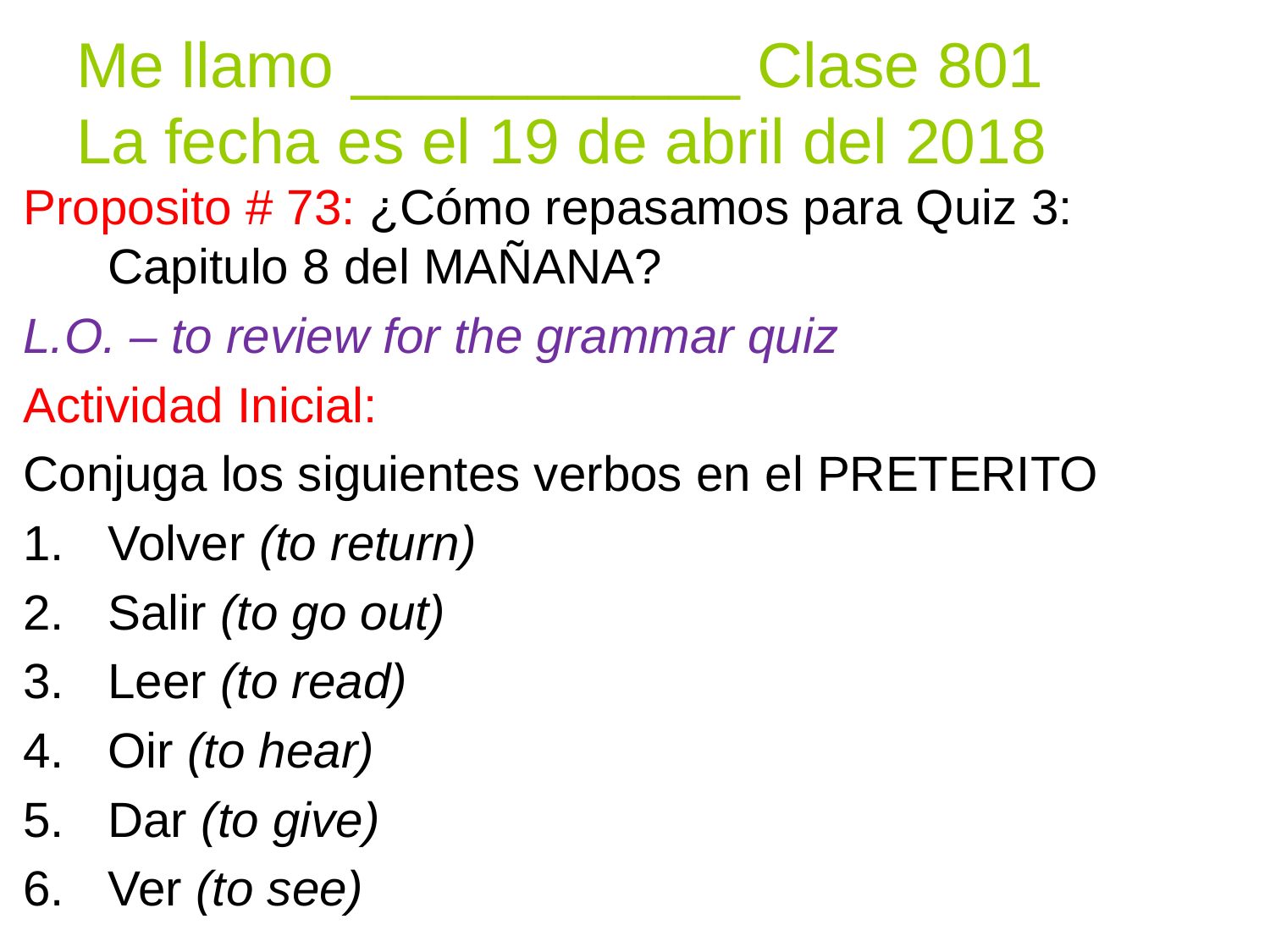

# Me llamo ___________ Clase 801 La fecha es el 19 de abril del 2018
Proposito # 73: ¿Cómo repasamos para Quiz 3: Capitulo 8 del MAÑANA?
L.O. – to review for the grammar quiz
Actividad Inicial:
Conjuga los siguientes verbos en el PRETERITO
Volver (to return)
Salir (to go out)
Leer (to read)
Oir (to hear)
Dar (to give)
Ver (to see)